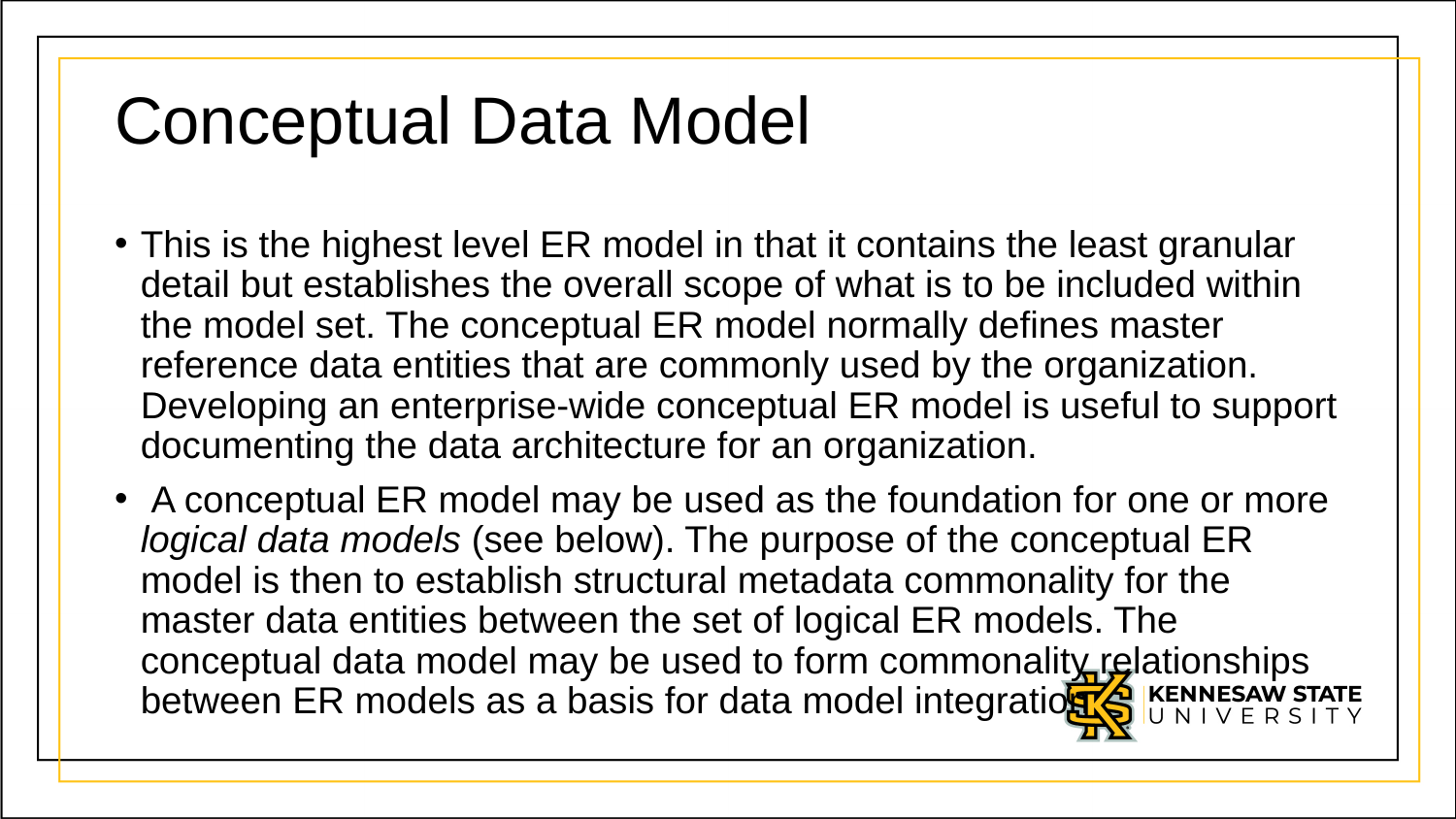

# Conceptual Data Model
This is the highest level ER model in that it contains the least granular detail but establishes the overall scope of what is to be included within the model set. The conceptual ER model normally defines master reference data entities that are commonly used by the organization. Developing an enterprise-wide conceptual ER model is useful to support documenting the data architecture for an organization.
 A conceptual ER model may be used as the foundation for one or more logical data models (see below). The purpose of the conceptual ER model is then to establish structural metadata commonality for the master data entities between the set of logical ER models. The conceptual data model may be used to form commonality relationships between ER models as a basis for data model integration